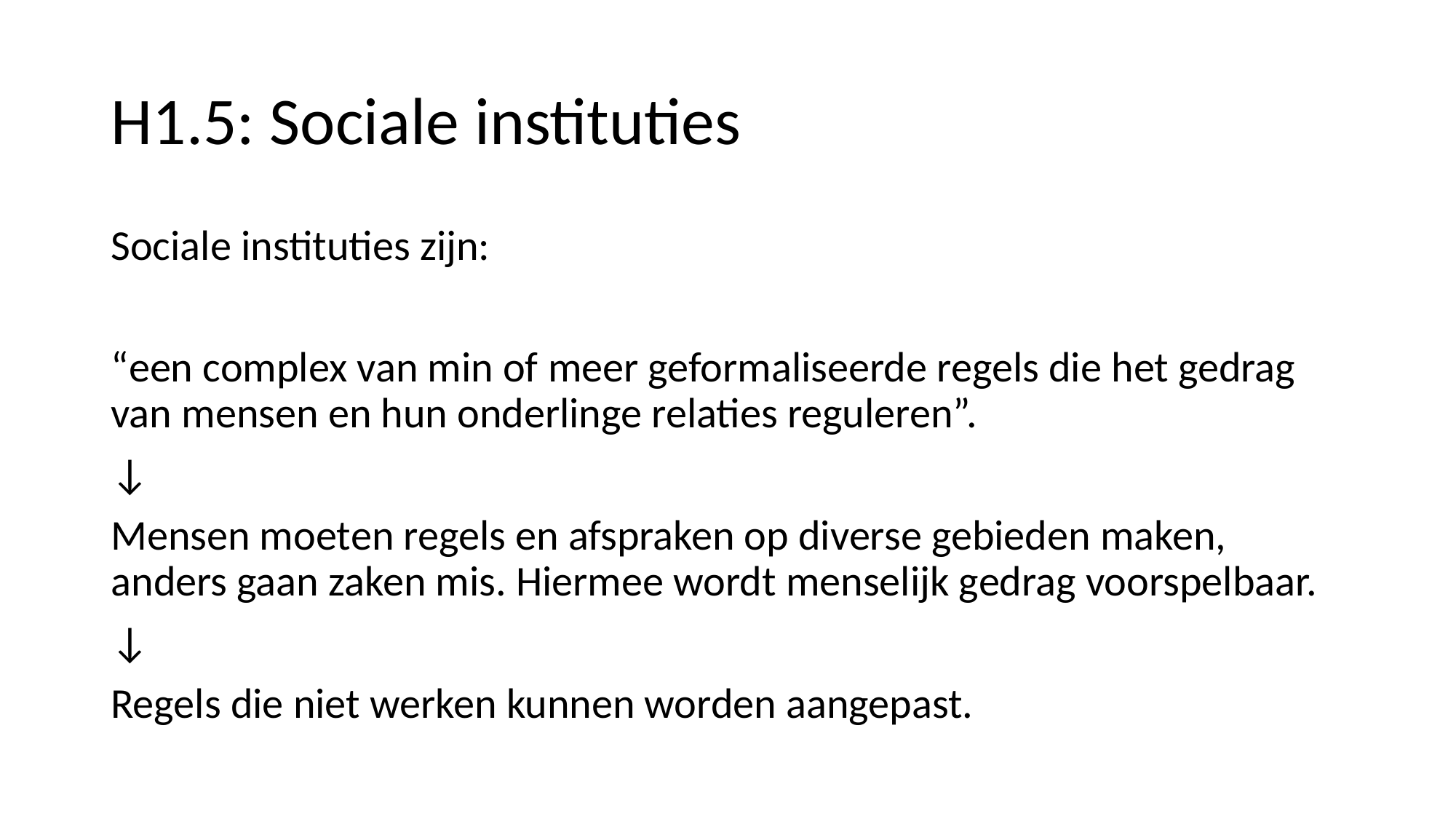

# H1.5: Sociale instituties
Sociale instituties zijn:

“een complex van min of meer geformaliseerde regels die het gedrag van mensen en hun onderlinge relaties reguleren”.
↓
Mensen moeten regels en afspraken op diverse gebieden maken, anders gaan zaken mis. Hiermee wordt menselijk gedrag voorspelbaar.
↓
Regels die niet werken kunnen worden aangepast.